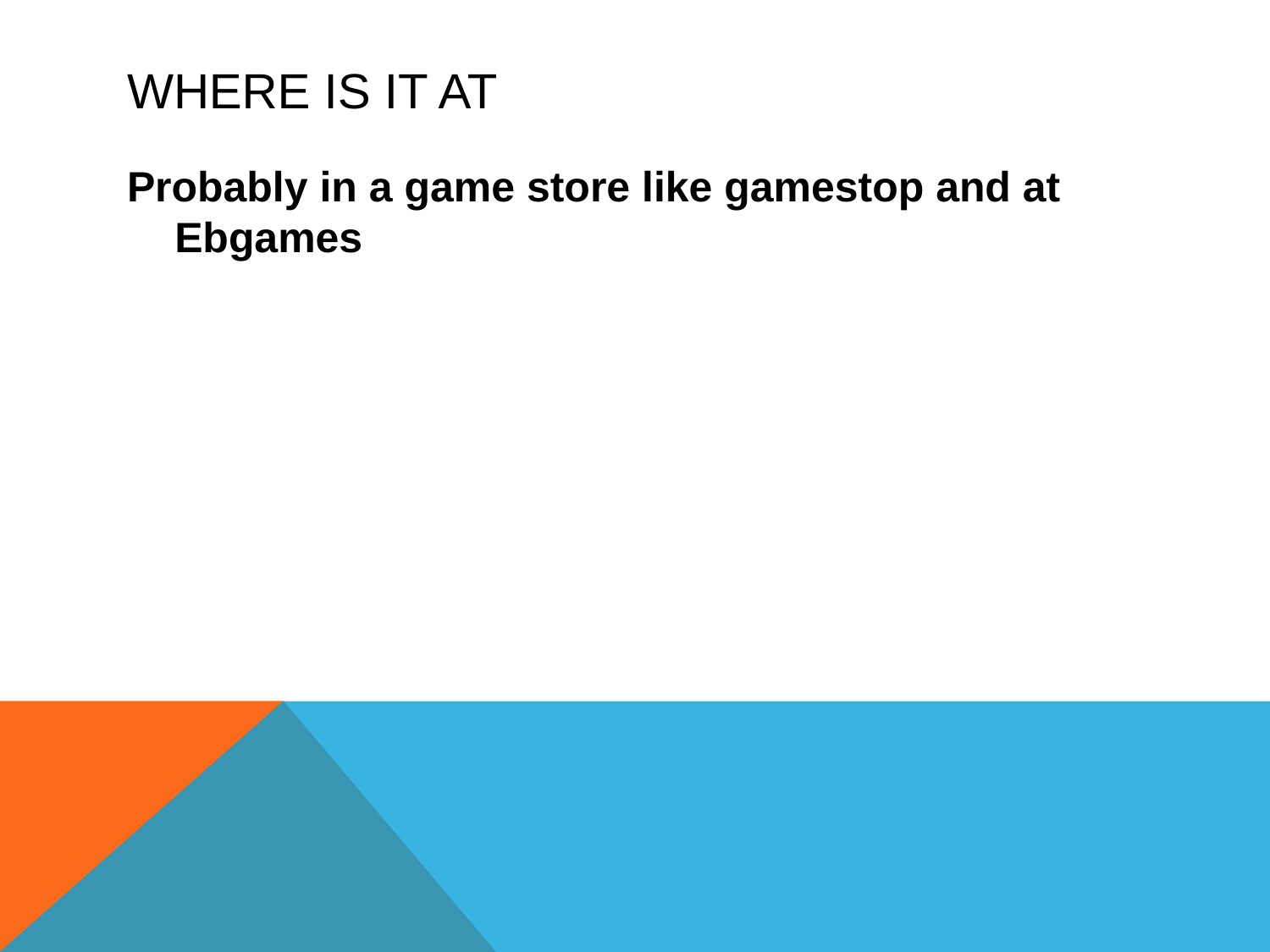

# WHERE IS IT AT
Probably in a game store like gamestop and at Ebgames